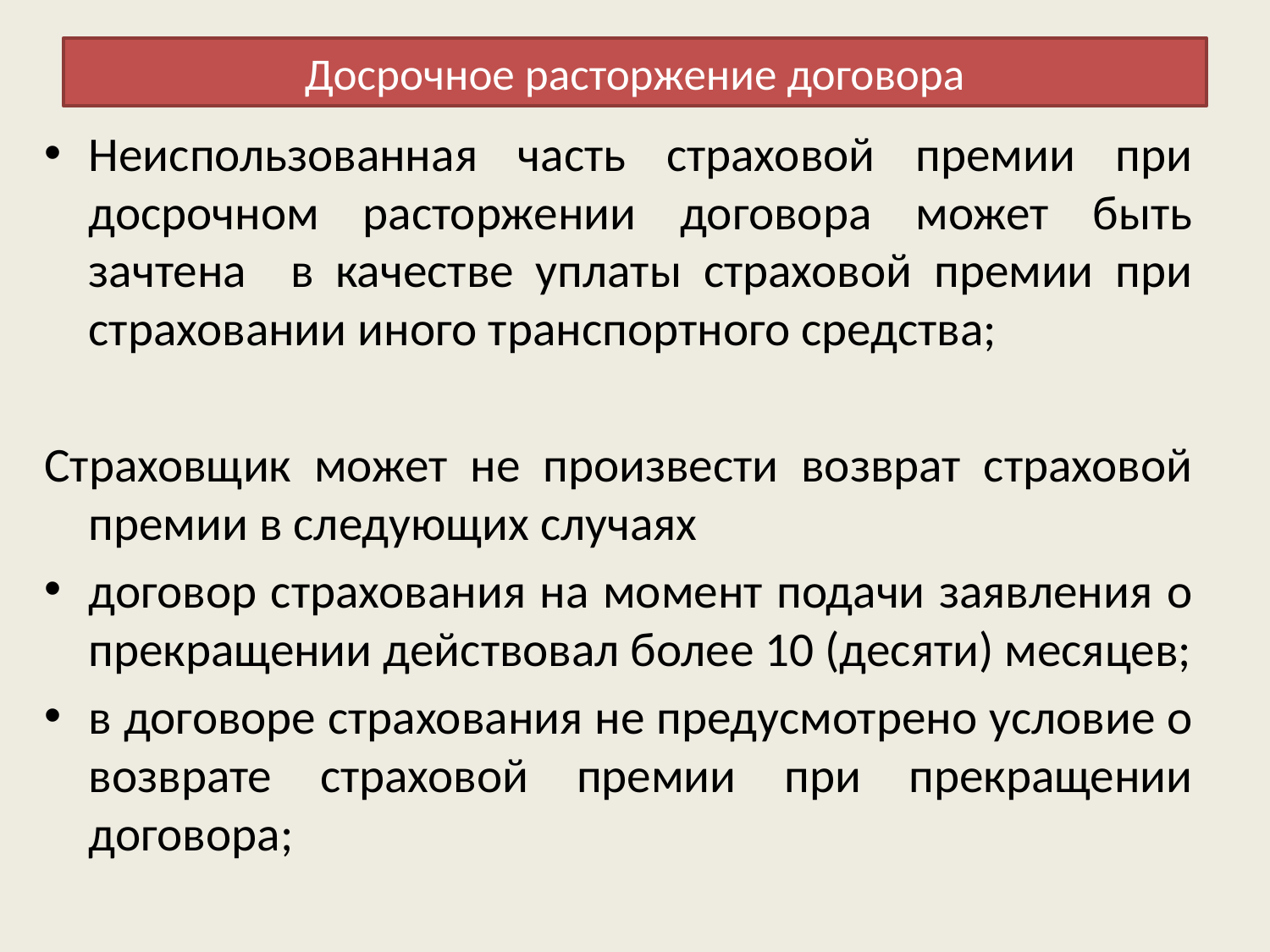

# Досрочное расторжение договора
Неиспользованная часть страховой премии при досрочном расторжении договора может быть зачтена  в качестве уплаты страховой премии при страховании иного транспортного средства;

Страховщик может не произвести возврат страховой премии в следующих случаях
договор страхования на момент подачи заявления о прекращении действовал более 10 (десяти) месяцев;
в договоре страхования не предусмотрено условие о возврате страховой премии при прекращении договора;